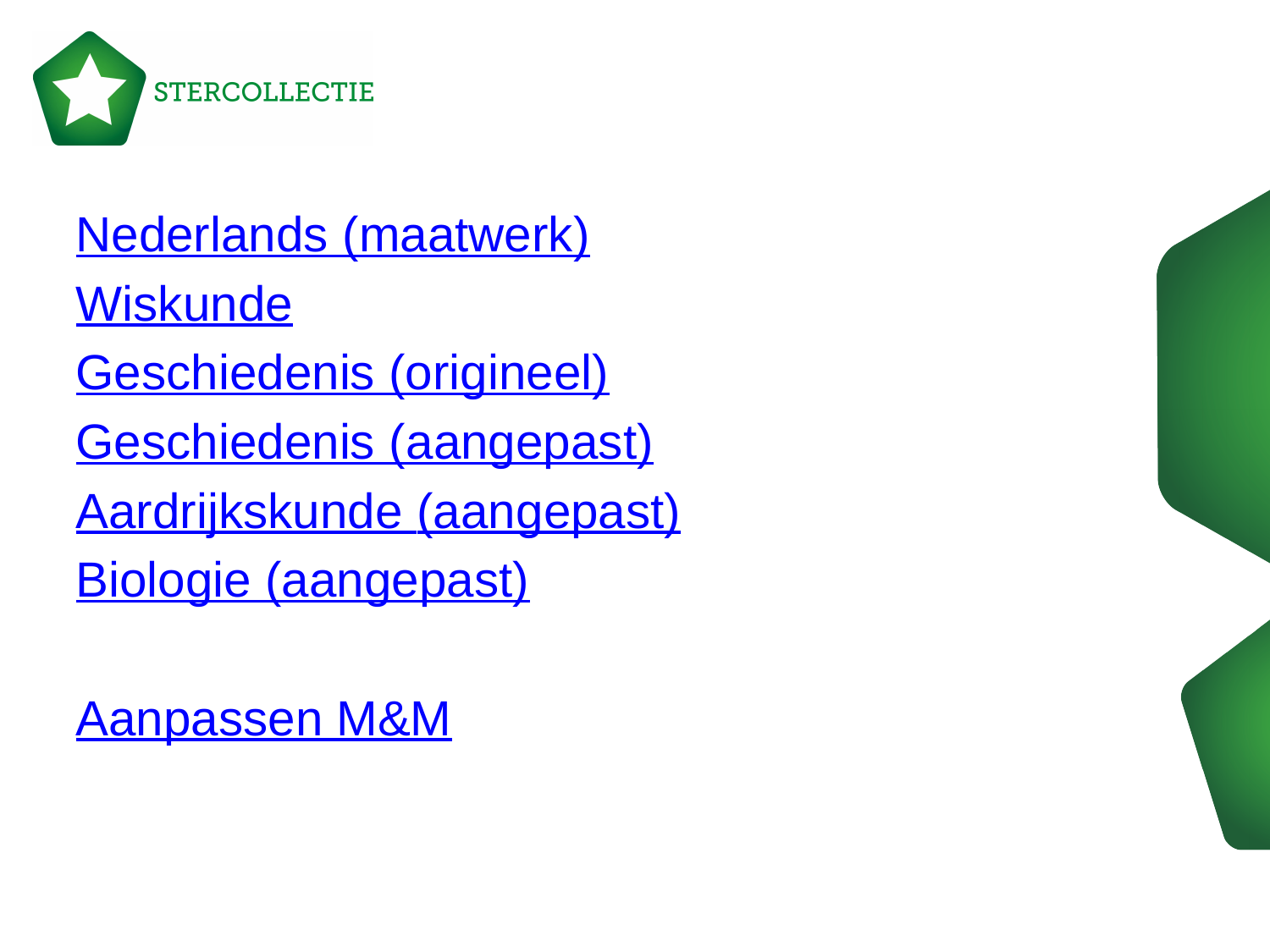

#
Nederlands (maatwerk)
Wiskunde
Geschiedenis (origineel)
Geschiedenis (aangepast)
Aardrijkskunde (aangepast)
Biologie (aangepast)

Aanpassen M&M